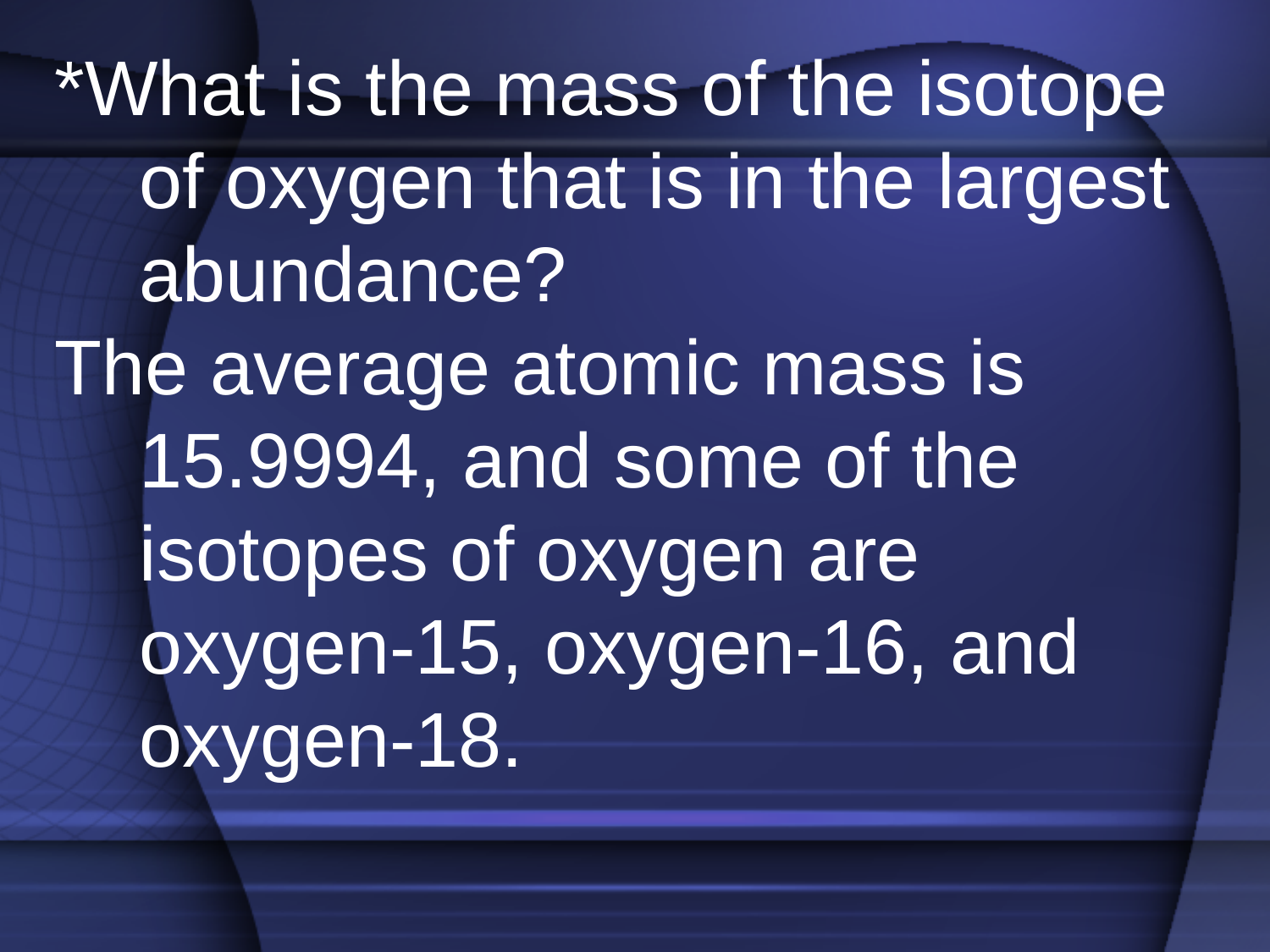

*What is the mass of the isotope of oxygen that is in the largest abundance?
The average atomic mass is 15.9994, and some of the isotopes of oxygen are oxygen-15, oxygen-16, and oxygen-18.